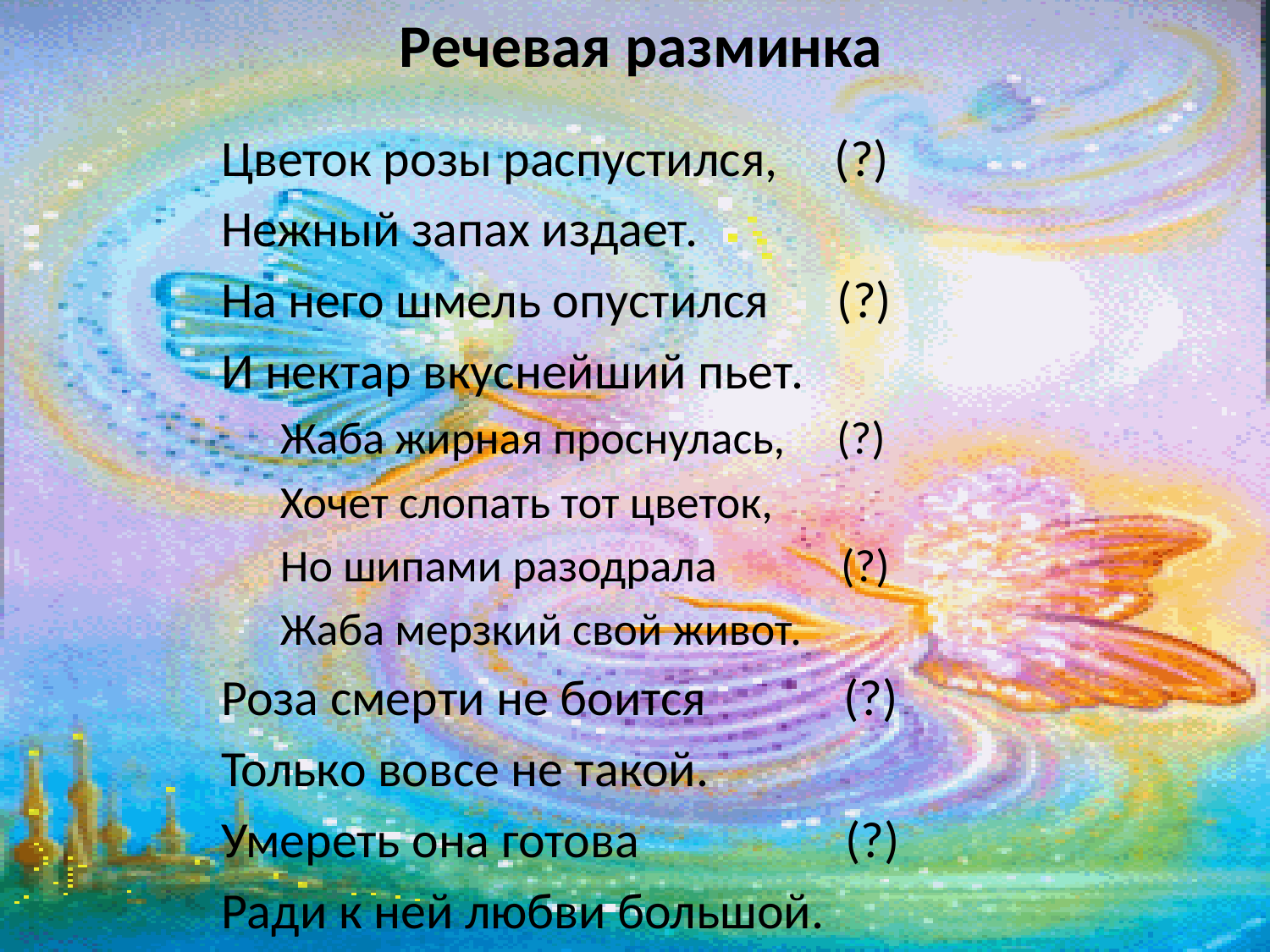

# Речевая разминка
Цветок розы распустился,     (?)
Нежный запах издает.
На него шмель опустился      (?)
И нектар вкуснейший пьет.
Жаба жирная проснулась,     (?)
Хочет слопать тот цветок,
Но шипами разодрала            (?)
Жаба мерзкий свой живот.
Роза смерти не боится            (?)
Только вовсе не такой.
Умереть она готова                  (?)
Ради к ней любви большой.